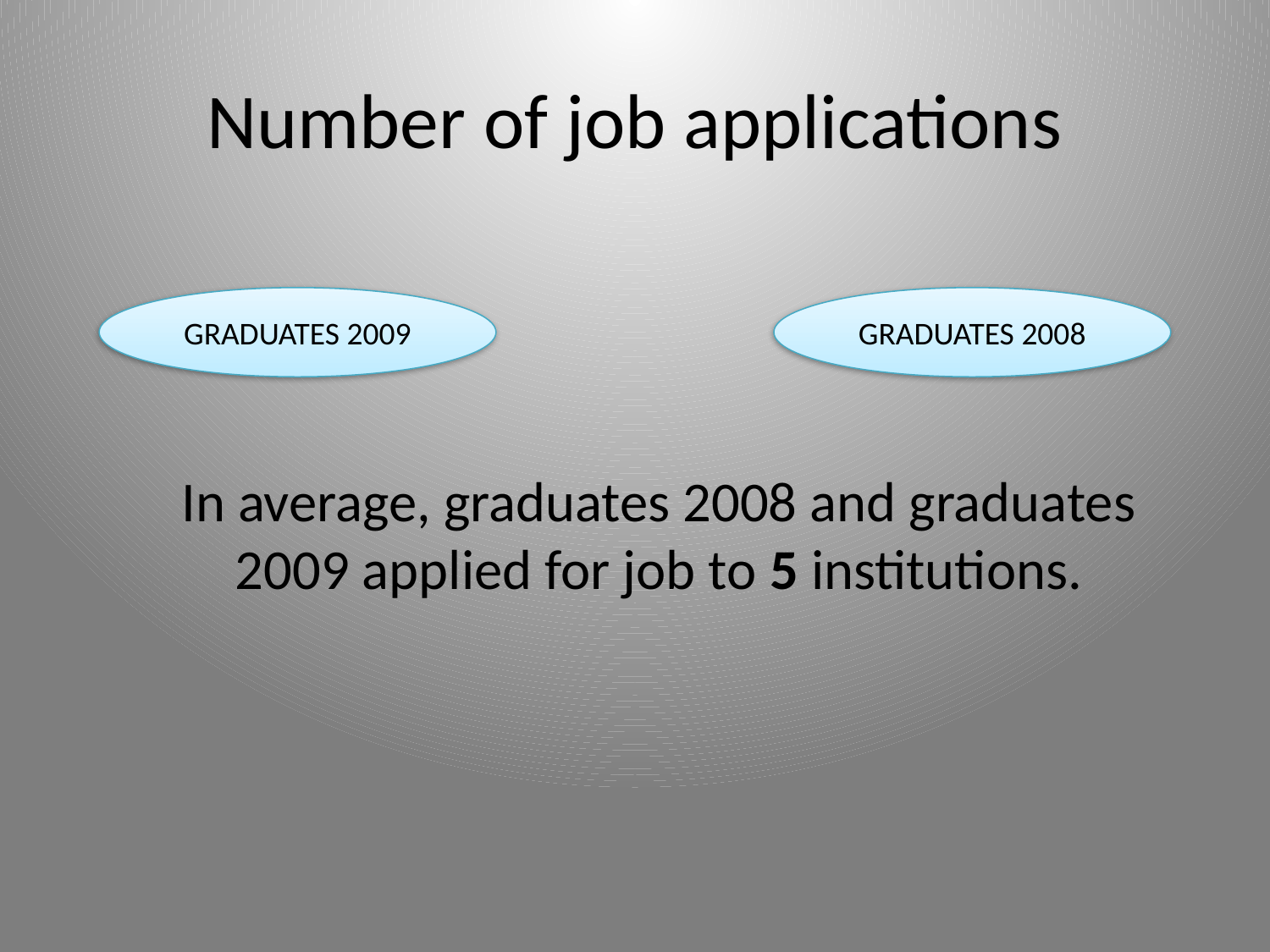

# Number of job applications

	In average, graduates 2008 and graduates 2009 applied for job to 5 institutions.
GRADUATES 2009
GRADUATES 2008